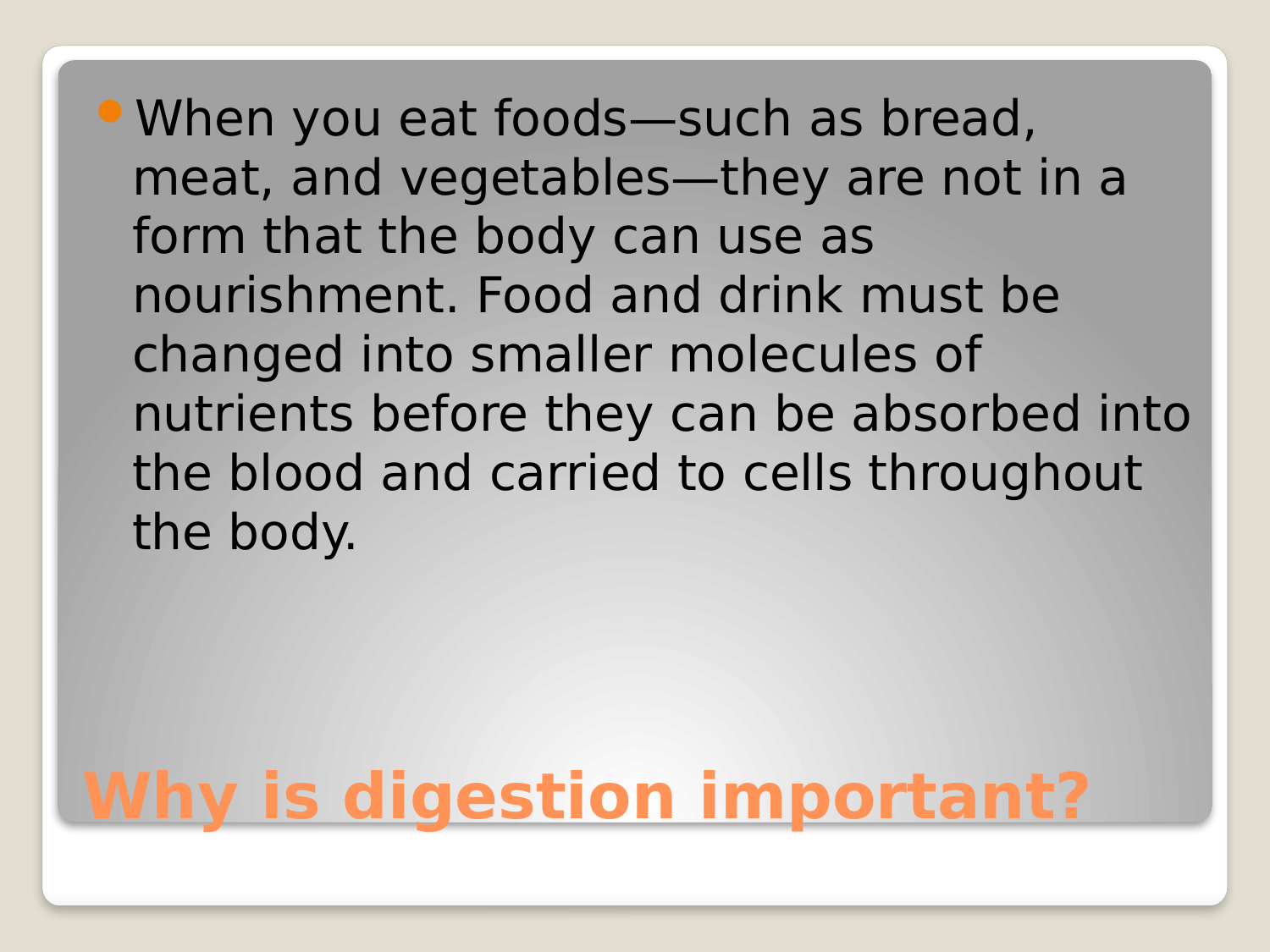

When you eat foods—such as bread, meat, and vegetables—they are not in a form that the body can use as nourishment. Food and drink must be changed into smaller molecules of nutrients before they can be absorbed into the blood and carried to cells throughout the body.
# Why is digestion important?